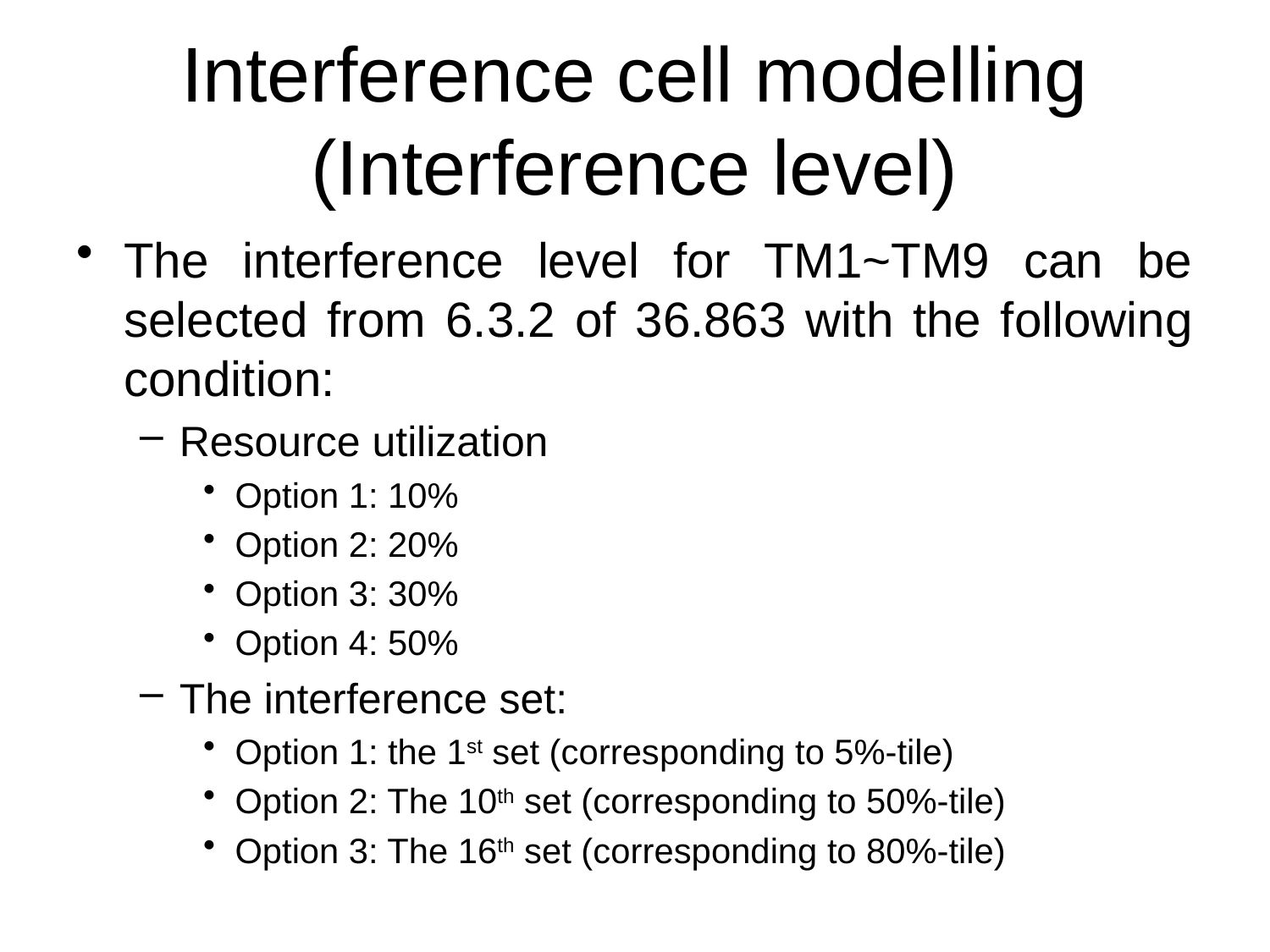

# Interference cell modelling (Interference level)
The interference level for TM1~TM9 can be selected from 6.3.2 of 36.863 with the following condition:
Resource utilization
Option 1: 10%
Option 2: 20%
Option 3: 30%
Option 4: 50%
The interference set:
Option 1: the 1st set (corresponding to 5%-tile)
Option 2: The 10th set (corresponding to 50%-tile)
Option 3: The 16th set (corresponding to 80%-tile)